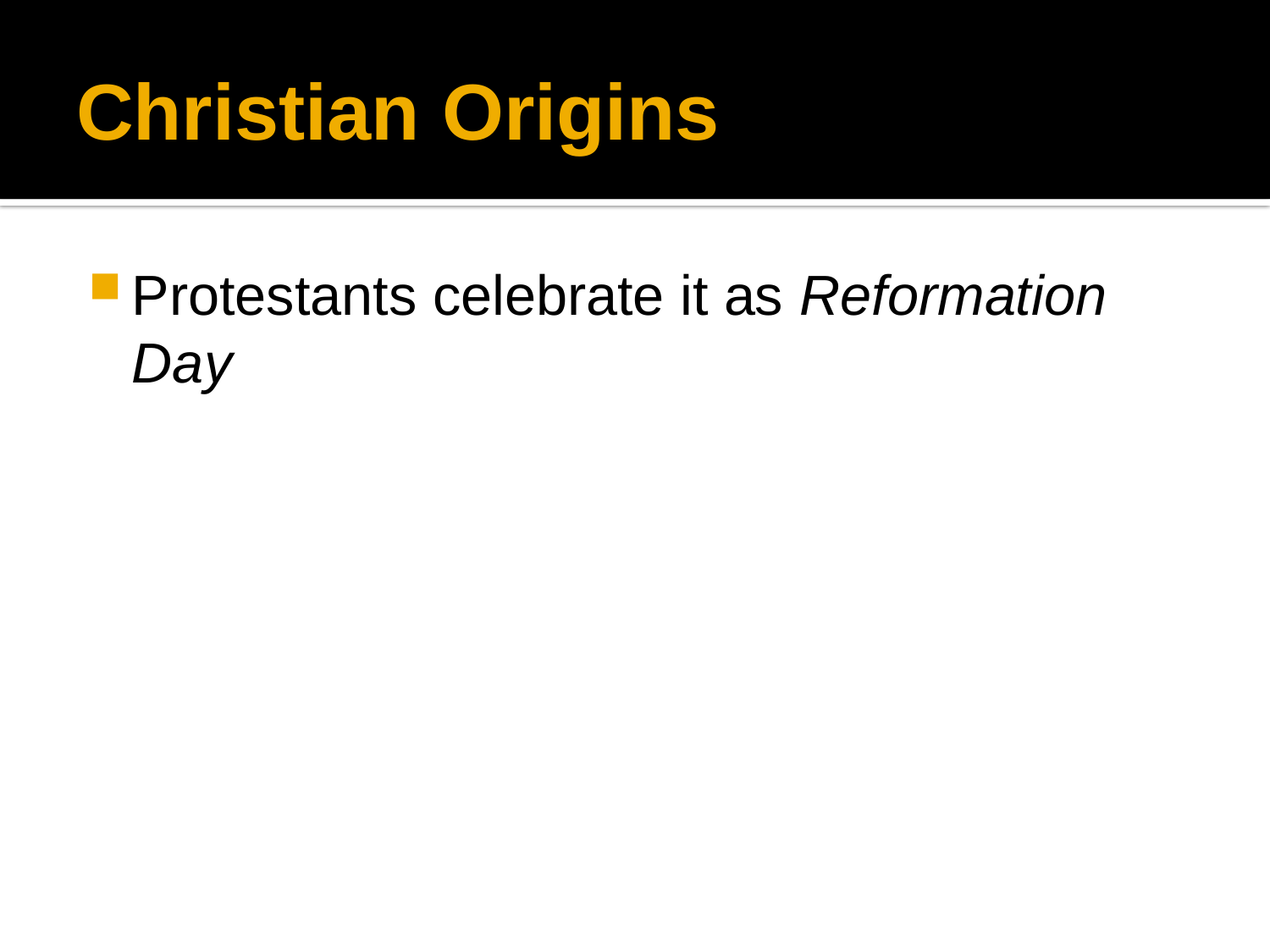

# Christian Origins
Protestants celebrate it as Reformation Day